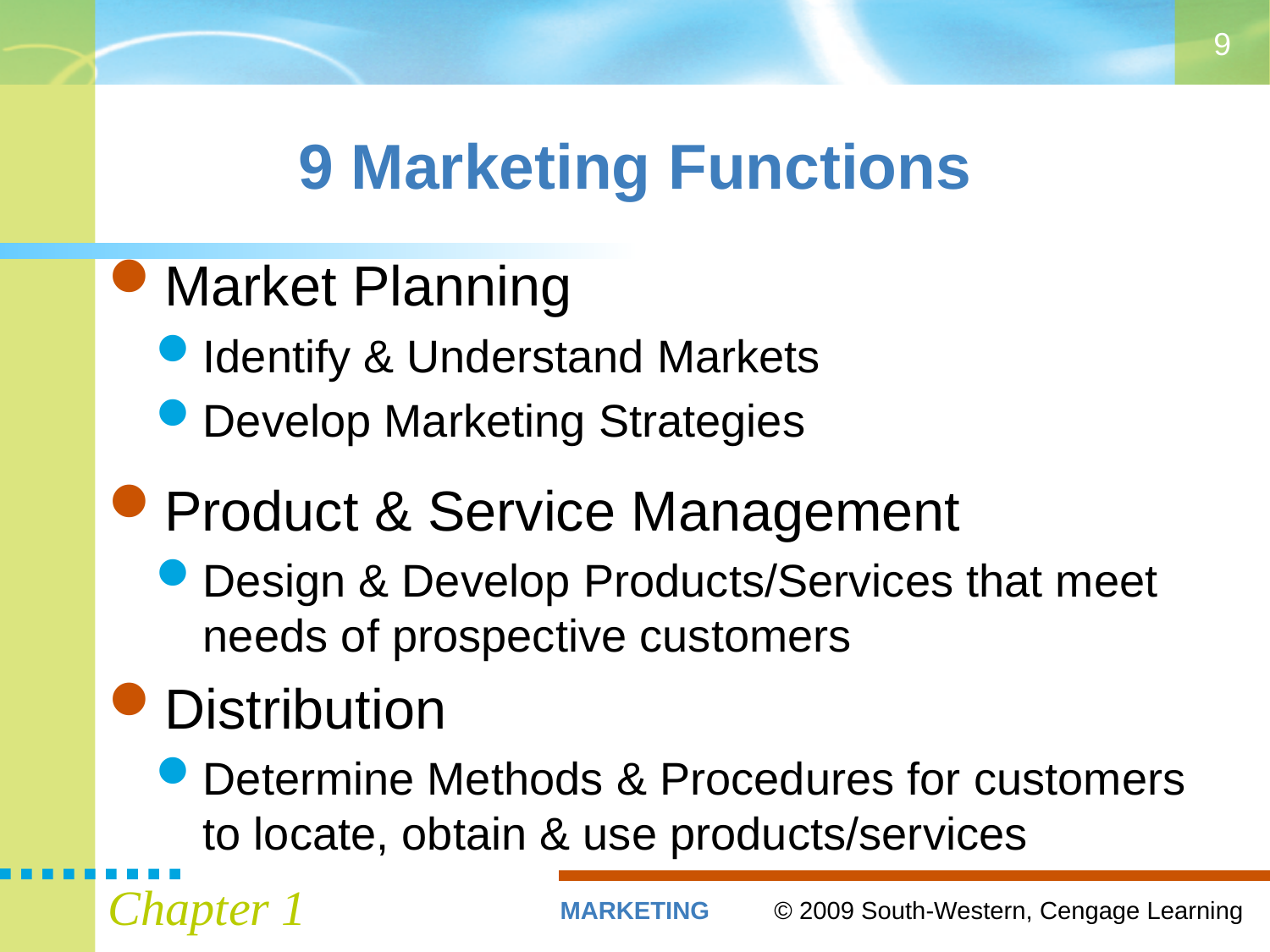

9
# 9 Marketing Functions
Market Planning
Identify & Understand Markets
Develop Marketing Strategies
Product & Service Management
Design & Develop Products/Services that meet needs of prospective customers
Distribution
Determine Methods & Procedures for customers to locate, obtain & use products/services

Chapter 1